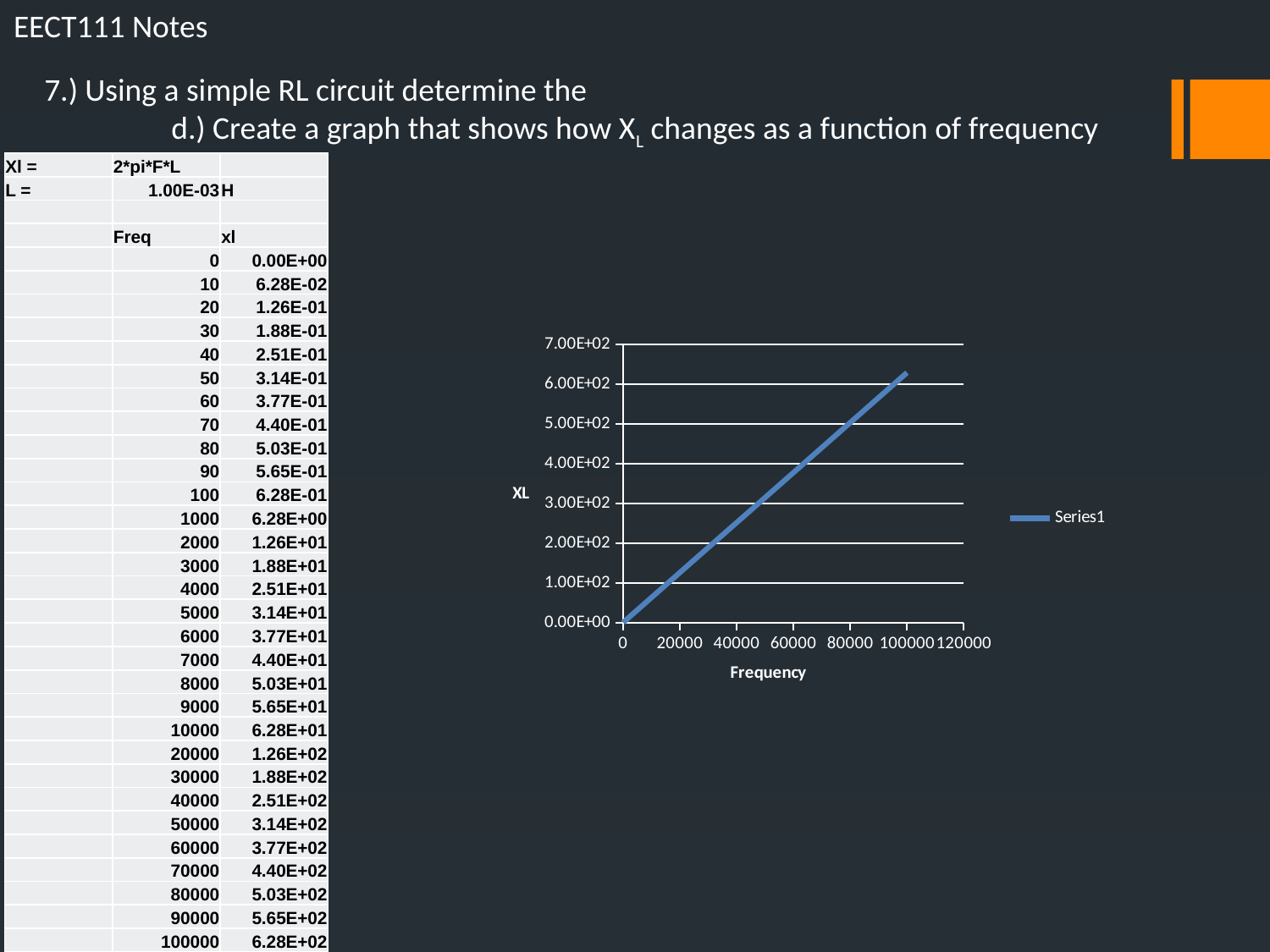

EECT111 Notes
7.) Using a simple RL circuit determine the
	d.) Create a graph that shows how XL changes as a function of frequency
| Xl = | 2\*pi\*F\*L |  |
| --- | --- | --- |
| L = | 1.00E-03 | H |
|  |  |  |
|  | Freq | xl |
|  | 0 | 0.00E+00 |
|  | 10 | 6.28E-02 |
|  | 20 | 1.26E-01 |
|  | 30 | 1.88E-01 |
|  | 40 | 2.51E-01 |
|  | 50 | 3.14E-01 |
|  | 60 | 3.77E-01 |
|  | 70 | 4.40E-01 |
|  | 80 | 5.03E-01 |
|  | 90 | 5.65E-01 |
|  | 100 | 6.28E-01 |
|  | 1000 | 6.28E+00 |
|  | 2000 | 1.26E+01 |
|  | 3000 | 1.88E+01 |
|  | 4000 | 2.51E+01 |
|  | 5000 | 3.14E+01 |
|  | 6000 | 3.77E+01 |
|  | 7000 | 4.40E+01 |
|  | 8000 | 5.03E+01 |
|  | 9000 | 5.65E+01 |
|  | 10000 | 6.28E+01 |
|  | 20000 | 1.26E+02 |
|  | 30000 | 1.88E+02 |
|  | 40000 | 2.51E+02 |
|  | 50000 | 3.14E+02 |
|  | 60000 | 3.77E+02 |
|  | 70000 | 4.40E+02 |
|  | 80000 | 5.03E+02 |
|  | 90000 | 5.65E+02 |
|  | 100000 | 6.28E+02 |

### Chart

| Category |  |
|---|---|